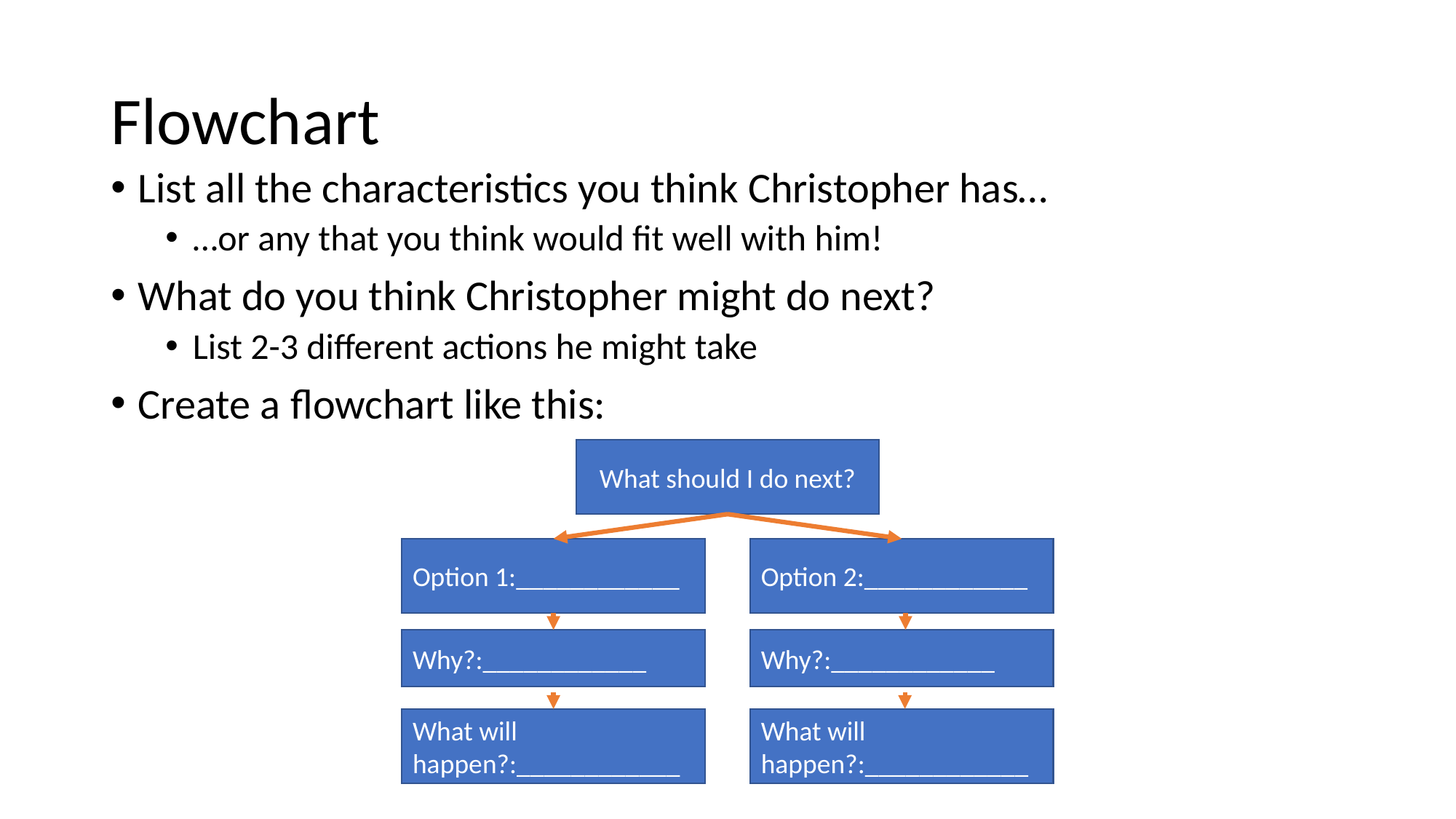

# Flowchart
List all the characteristics you think Christopher has…
…or any that you think would fit well with him!
What do you think Christopher might do next?
List 2-3 different actions he might take
Create a flowchart like this:
What should I do next?
Option 1:____________
Option 2:____________
Why?:____________
Why?:____________
What will happen?:____________
What will happen?:____________